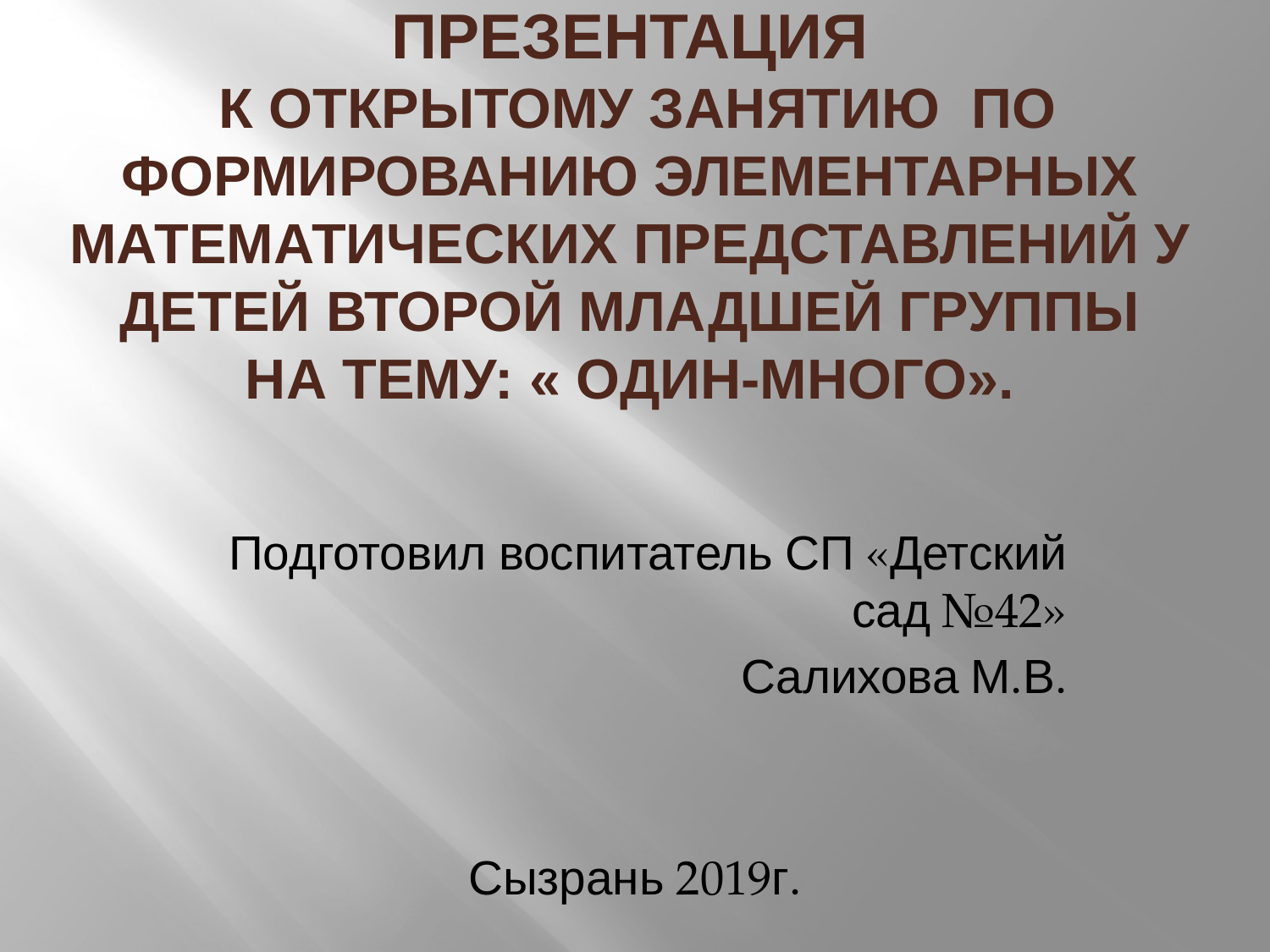

# Презентация к открытому занятию  по формированию элементарных математических представлений у детей второй младшей группы на тему: « Один-много».
Подготовил воспитатель СП «Детский сад №42»
Салихова М.В.

Сызрань 2019г.